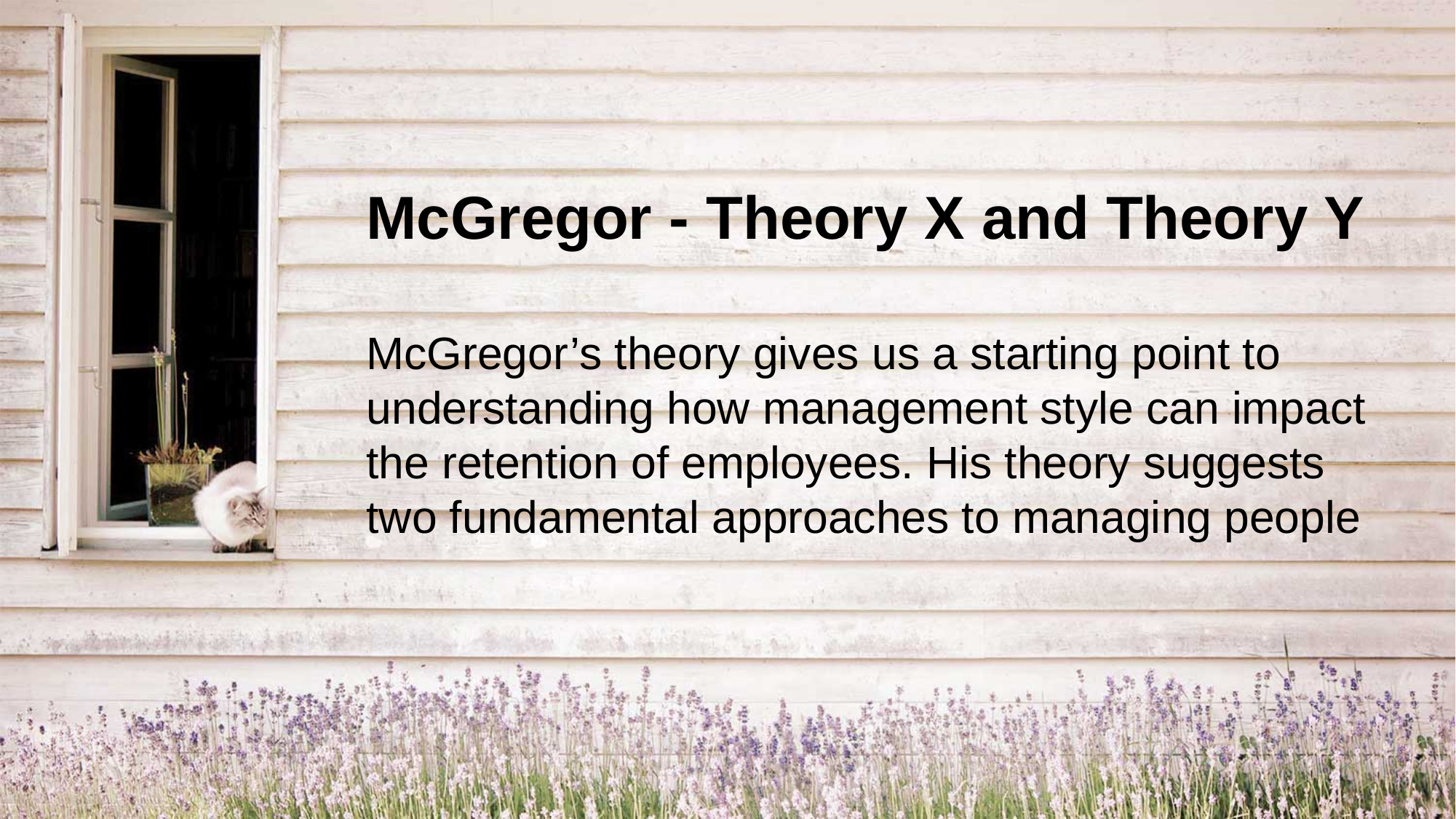

McGregor - Theory X and Theory Y

McGregor’s theory gives us a starting point to understanding how management style can impact the retention of employees. His theory suggests two fundamental approaches to managing people